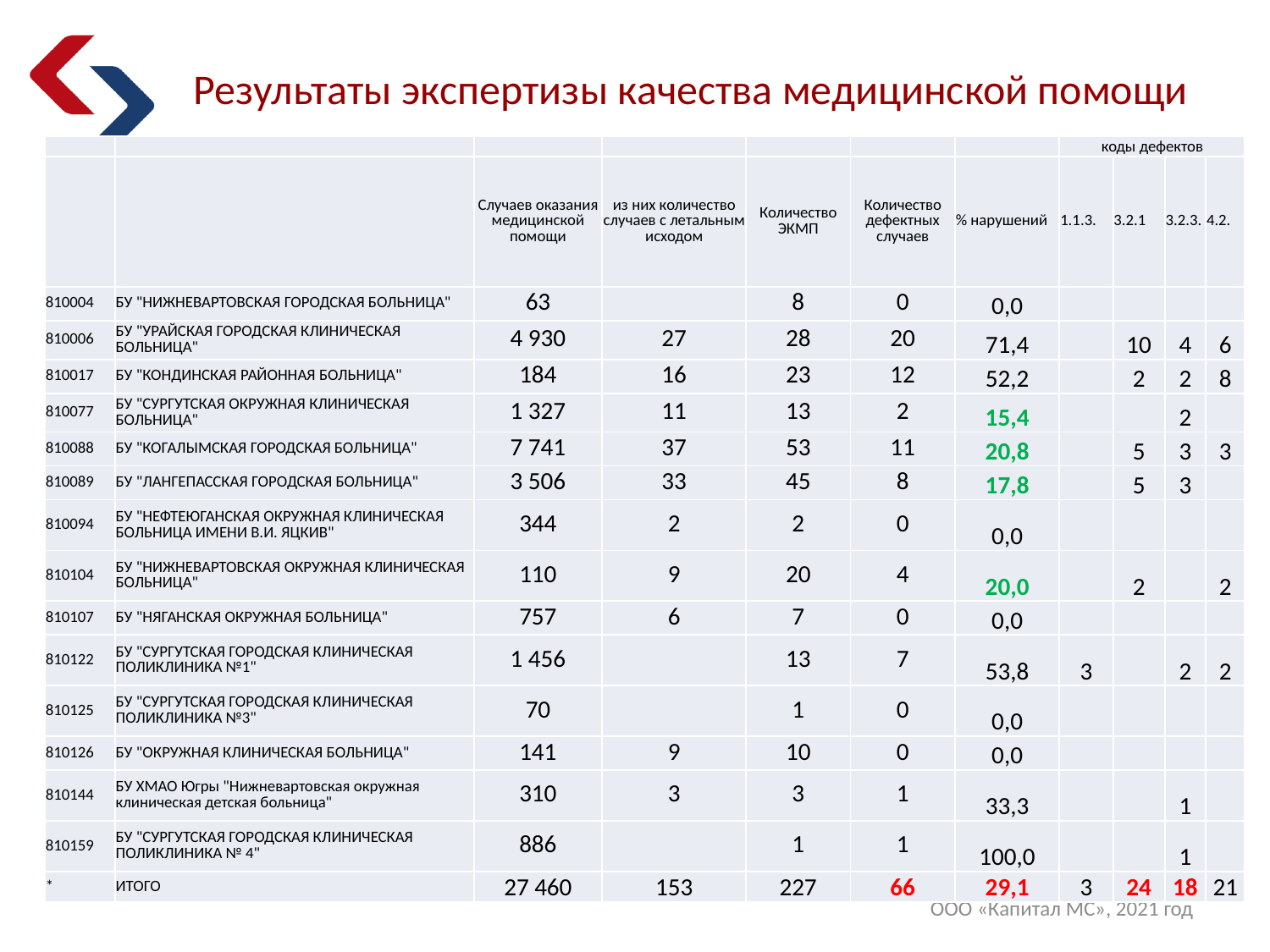

Результаты экспертизы качества медицинской помощи
|  |  |  |  |  |  |  | коды дефектов |  |  |  |
| --- | --- | --- | --- | --- | --- | --- | --- | --- | --- | --- |
|  |  | Случаев оказания медицинской помощи | из них количество случаев с летальным исходом | Количество ЭКМП | Количество дефектных случаев | % нарушений | 1.1.3. | 3.2.1 | 3.2.3. | 4.2. |
| 810004 | БУ "НИЖНЕВАРТОВСКАЯ ГОРОДСКАЯ БОЛЬНИЦА" | 63 |  | 8 | 0 | 0,0 |  |  |  |  |
| 810006 | БУ "УРАЙСКАЯ ГОРОДСКАЯ КЛИНИЧЕСКАЯ БОЛЬНИЦА" | 4 930 | 27 | 28 | 20 | 71,4 |  | 10 | 4 | 6 |
| 810017 | БУ "КОНДИНСКАЯ РАЙОННАЯ БОЛЬНИЦА" | 184 | 16 | 23 | 12 | 52,2 |  | 2 | 2 | 8 |
| 810077 | БУ "СУРГУТСКАЯ ОКРУЖНАЯ КЛИНИЧЕСКАЯ БОЛЬНИЦА" | 1 327 | 11 | 13 | 2 | 15,4 |  |  | 2 |  |
| 810088 | БУ "КОГАЛЫМСКАЯ ГОРОДСКАЯ БОЛЬНИЦА" | 7 741 | 37 | 53 | 11 | 20,8 |  | 5 | 3 | 3 |
| 810089 | БУ "ЛАНГЕПАССКАЯ ГОРОДСКАЯ БОЛЬНИЦА" | 3 506 | 33 | 45 | 8 | 17,8 |  | 5 | 3 |  |
| 810094 | БУ "НЕФТЕЮГАНСКАЯ ОКРУЖНАЯ КЛИНИЧЕСКАЯ БОЛЬНИЦА ИМЕНИ В.И. ЯЦКИВ" | 344 | 2 | 2 | 0 | 0,0 |  |  |  |  |
| 810104 | БУ "НИЖНЕВАРТОВСКАЯ ОКРУЖНАЯ КЛИНИЧЕСКАЯ БОЛЬНИЦА" | 110 | 9 | 20 | 4 | 20,0 |  | 2 |  | 2 |
| 810107 | БУ "НЯГАНСКАЯ ОКРУЖНАЯ БОЛЬНИЦА" | 757 | 6 | 7 | 0 | 0,0 |  |  |  |  |
| 810122 | БУ "СУРГУТСКАЯ ГОРОДСКАЯ КЛИНИЧЕСКАЯ ПОЛИКЛИНИКА №1" | 1 456 |  | 13 | 7 | 53,8 | 3 |  | 2 | 2 |
| 810125 | БУ "СУРГУТСКАЯ ГОРОДСКАЯ КЛИНИЧЕСКАЯ ПОЛИКЛИНИКА №3" | 70 |  | 1 | 0 | 0,0 |  |  |  |  |
| 810126 | БУ "ОКРУЖНАЯ КЛИНИЧЕСКАЯ БОЛЬНИЦА" | 141 | 9 | 10 | 0 | 0,0 |  |  |  |  |
| 810144 | БУ ХМАО Югры "Нижневартовская окружная клиническая детская больница" | 310 | 3 | 3 | 1 | 33,3 |  |  | 1 |  |
| 810159 | БУ "СУРГУТСКАЯ ГОРОДСКАЯ КЛИНИЧЕСКАЯ ПОЛИКЛИНИКА № 4" | 886 |  | 1 | 1 | 100,0 |  |  | 1 |  |
| \* | ИТОГО | 27 460 | 153 | 227 | 66 | 29,1 | 3 | 24 | 18 | 21 |
.
ООО «Капитал МС», 2021 год